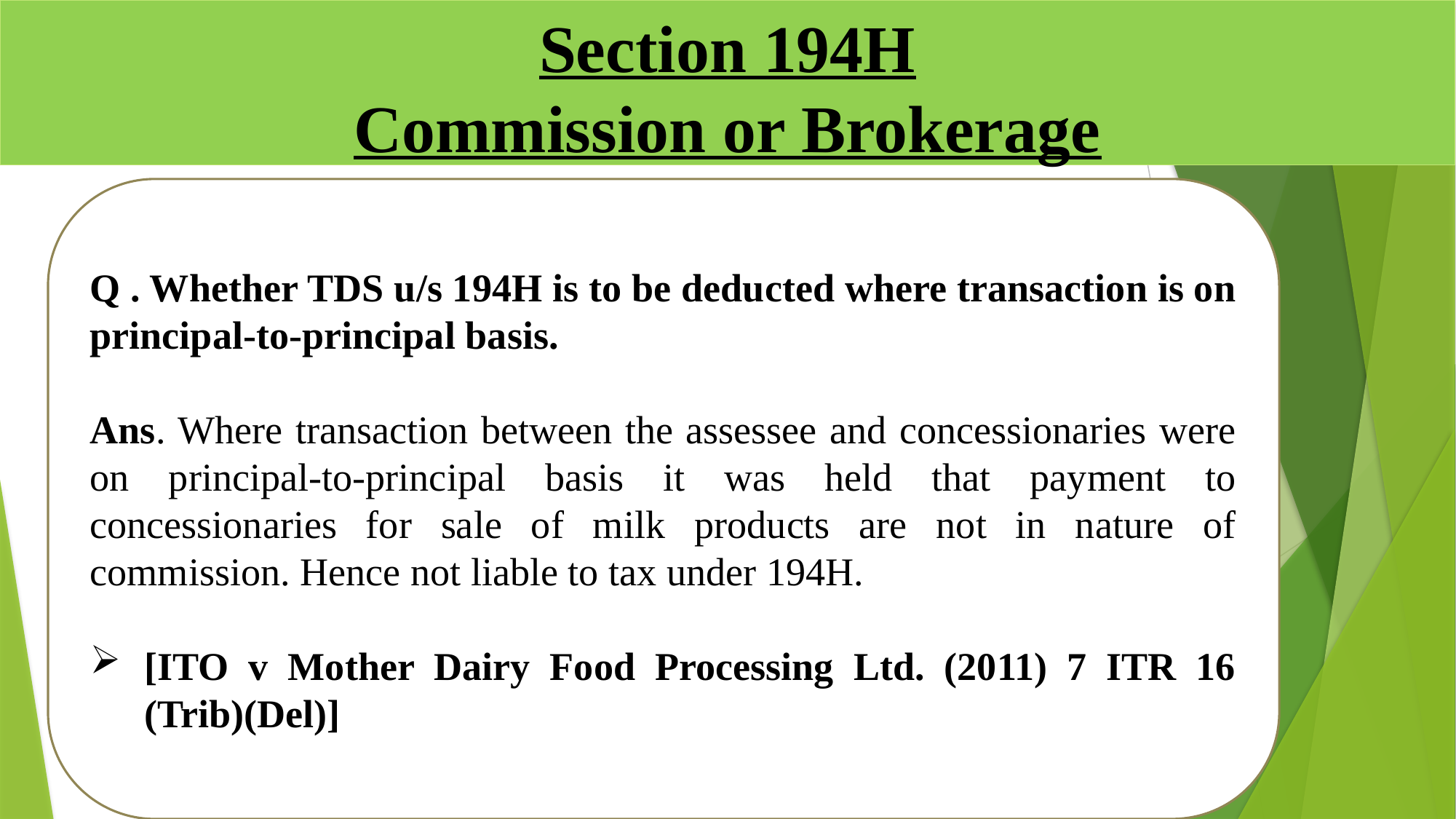

# Section 194H Commission or Brokerage
Q . Whether TDS u/s 194H is to be deducted where transaction is on principal-to-principal basis.

Ans. Where transaction between the assessee and concessionaries were on principal-to-principal basis it was held that payment to concessionaries for sale of milk products are not in nature of commission. Hence not liable to tax under 194H.

[ITO v Mother Dairy Food Processing Ltd. (2011) 7 ITR 16 (Trib)(Del)]